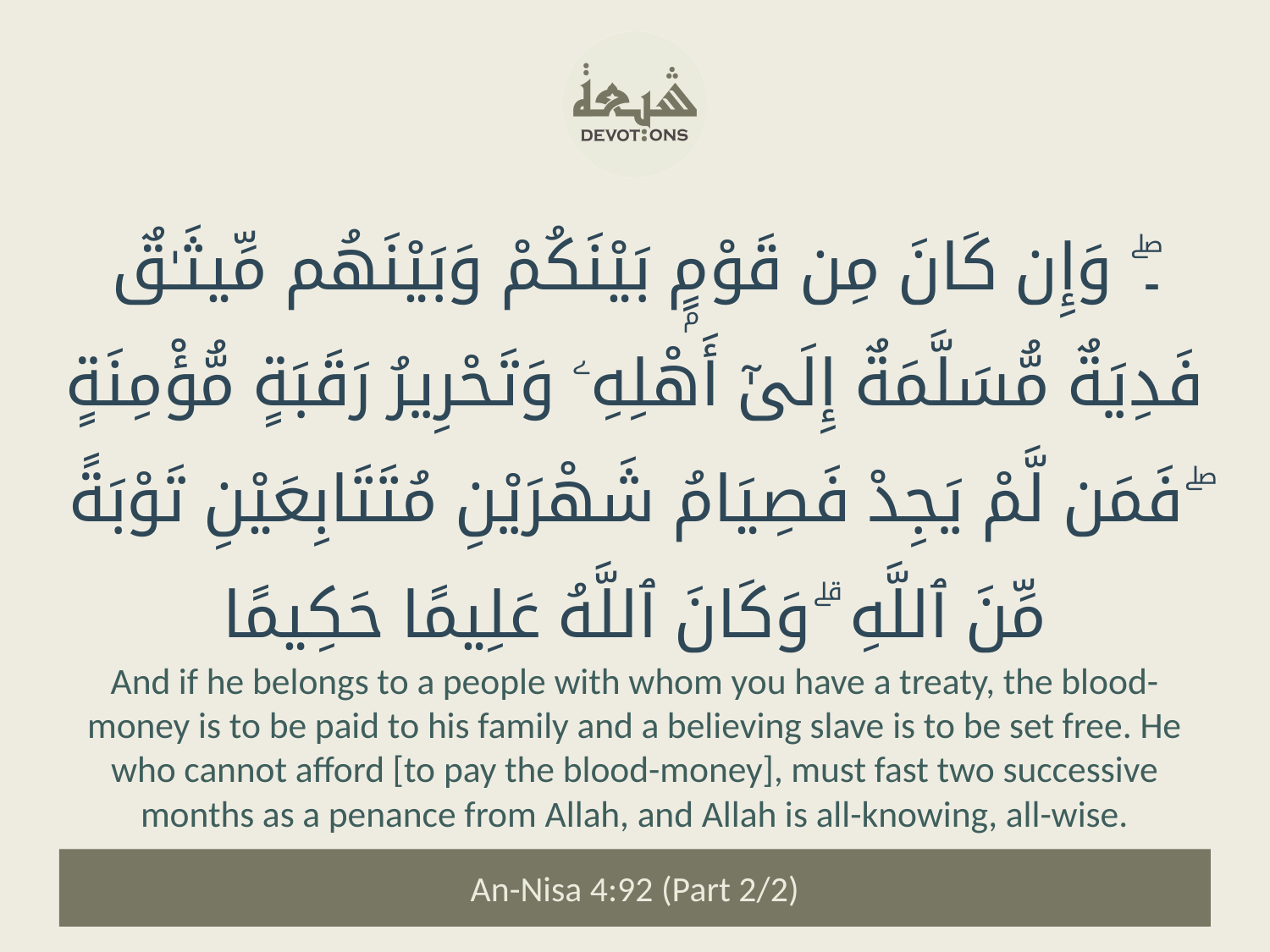

۔ۖ  وَإِن كَانَ مِن قَوْمٍۭ بَيْنَكُمْ وَبَيْنَهُم مِّيثَـٰقٌ فَدِيَةٌ مُّسَلَّمَةٌ إِلَىٰٓ أَهْلِهِۦ وَتَحْرِيرُ رَقَبَةٍ مُّؤْمِنَةٍ ۖ فَمَن لَّمْ يَجِدْ فَصِيَامُ شَهْرَيْنِ مُتَتَابِعَيْنِ تَوْبَةً مِّنَ ٱللَّهِ ۗ وَكَانَ ٱللَّهُ عَلِيمًا حَكِيمًا
And if he belongs to a people with whom you have a treaty, the blood-money is to be paid to his family and a believing slave is to be set free. He who cannot afford [to pay the blood-money], must fast two successive months as a penance from Allah, and Allah is all-knowing, all-wise.
An-Nisa 4:92 (Part 2/2)